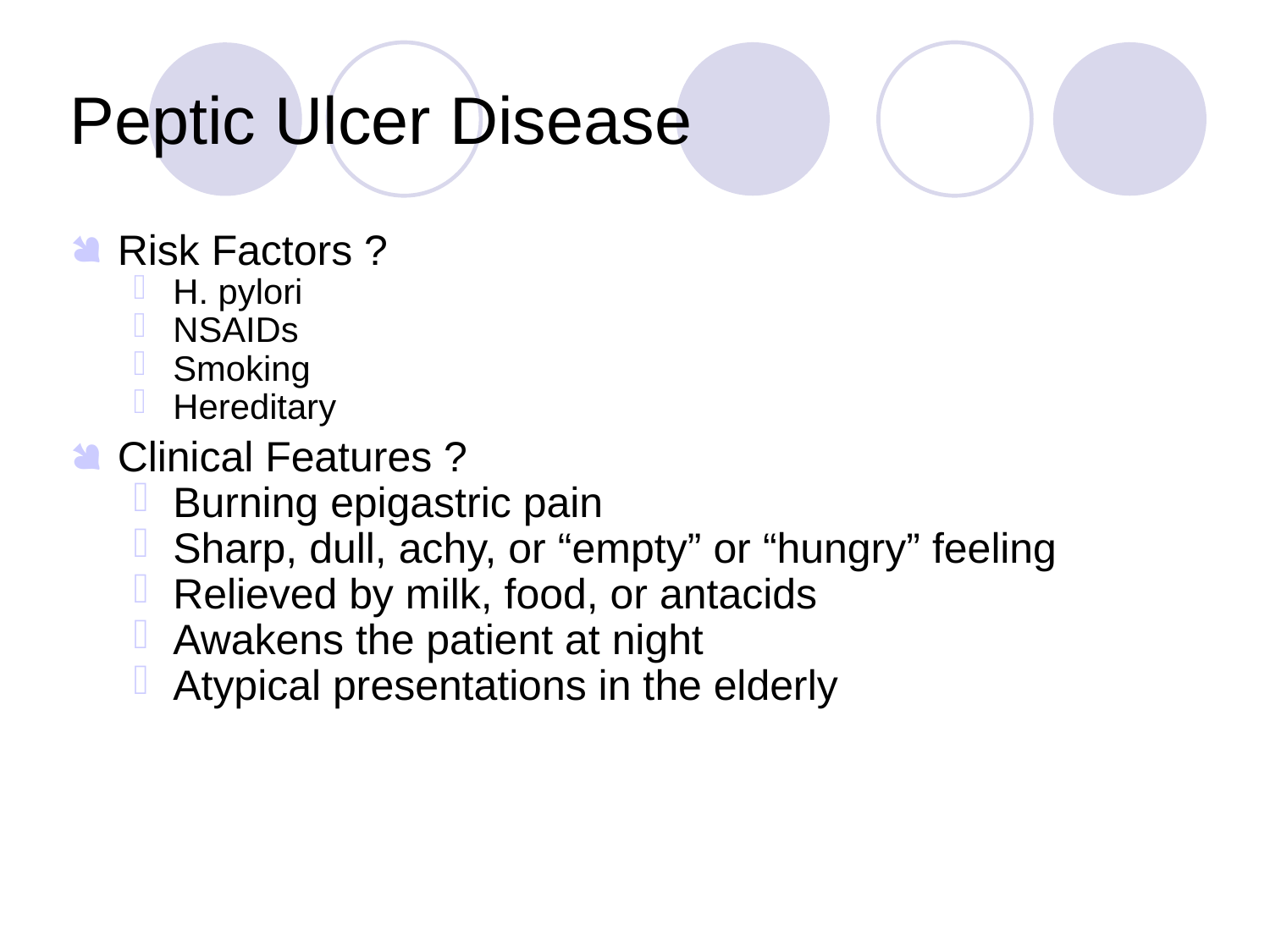

Peptic Ulcer Disease
Risk Factors ?
H. pylori
NSAIDs
Smoking
Hereditary
Clinical Features ?
Burning epigastric pain
Sharp, dull, achy, or “empty” or “hungry” feeling
Relieved by milk, food, or antacids
Awakens the patient at night
Atypical presentations in the elderly